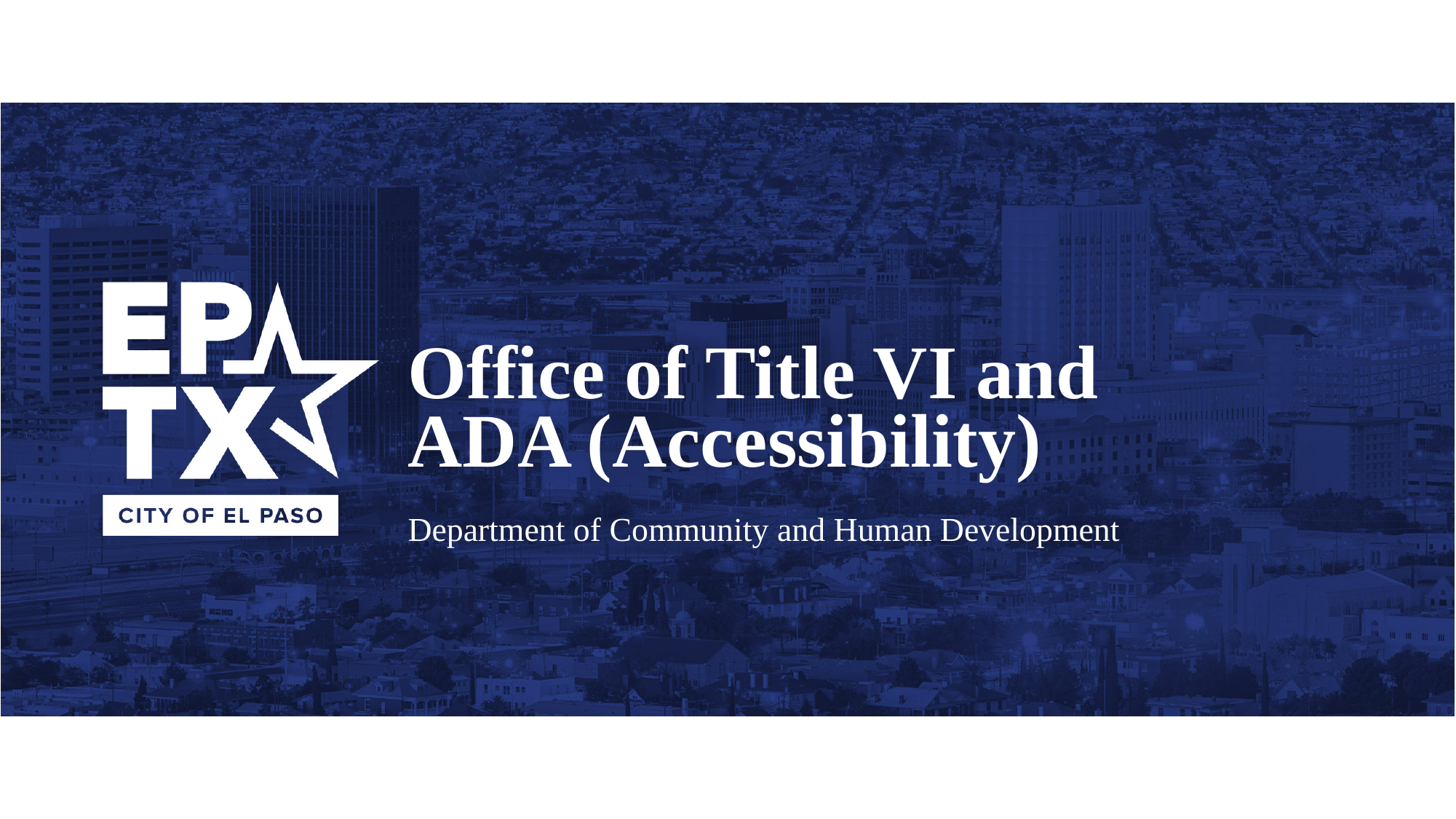

Office of Title VI and ADA (Accessibility)
Department of Community and Human Development